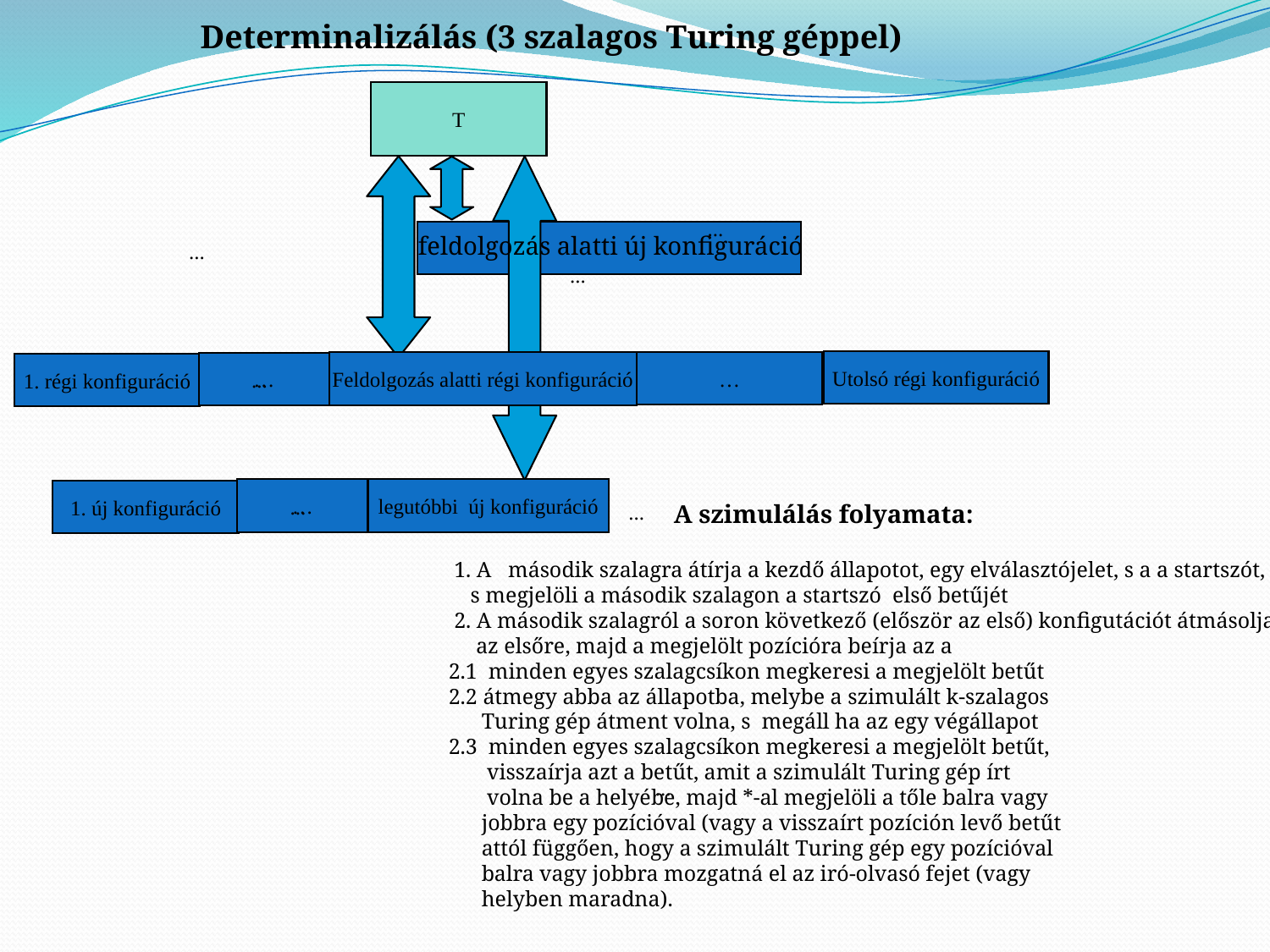

Determinalizálás (3 szalagos Turing géppel)
T

...

feldolgozás alatti új konfiguráció
...
...
Utolsó régi konfiguráció
…
Feldolgozás alatti régi konfiguráció
…
1. régi konfiguráció
...
...
...
legutóbbi  új konfiguráció
…
1. új konfiguráció
...
...
...
A szimulálás folyamata:
 1. A   második szalagra átírja a kezdő állapotot, egy elválasztójelet, s a a startszót,
    s megjelöli a második szalagon a startszó  első betűjét
 2. A második szalagról a soron következő (először az első) konfigutációt átmásolja
     az elsőre, majd a megjelölt pozícióra beírja az a
2.1  minden egyes szalagcsíkon megkeresi a megjelölt betűt
2.2 átmegy abba az állapotba, melybe a szimulált k-szalagos
      Turing gép átment volna, s  megáll ha az egy végállapot
2.3  minden egyes szalagcsíkon megkeresi a megjelölt betűt,
       visszaírja azt a betűt, amit a szimulált Turing gép írt
       volna be a helyébe, majd *-al megjelöli a tőle balra vagy
      jobbra egy pozícióval (vagy a visszaírt pozíción levő betűt
      attól függően, hogy a szimulált Turing gép egy pozícióval
      balra vagy jobbra mozgatná el az iró-olvasó fejet (vagy
      helyben maradna).
...